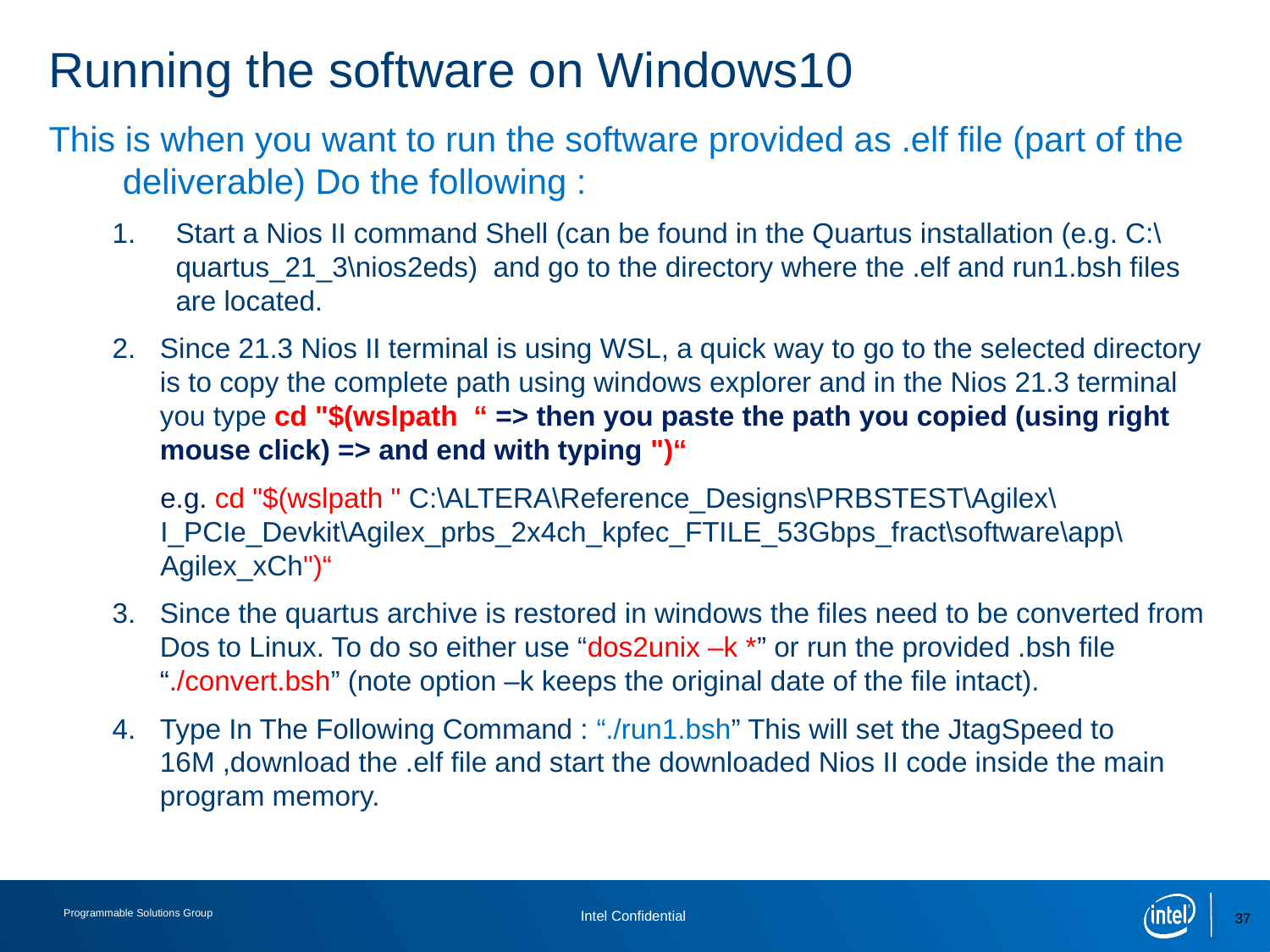

# Running the software on Windows10
This is when you want to run the software provided as .elf file (part of the deliverable) Do the following :
Start a Nios II command Shell (can be found in the Quartus installation (e.g. C:\quartus_21_3\nios2eds)  and go to the directory where the .elf and run1.bsh files are located.
Since 21.3 Nios II terminal is using WSL, a quick way to go to the selected directory is to copy the complete path using windows explorer and in the Nios 21.3 terminal you type cd "$(wslpath  “ => then you paste the path you copied (using right mouse click) => and end with typing ")“
e.g. cd "$(wslpath " C:\ALTERA\Reference_Designs\PRBSTEST\Agilex\I_PCIe_Devkit\Agilex_prbs_2x4ch_kpfec_FTILE_53Gbps_fract\software\app\Agilex_xCh")“
Since the quartus archive is restored in windows the files need to be converted from Dos to Linux. To do so either use “dos2unix –k *” or run the provided .bsh file “./convert.bsh” (note option –k keeps the original date of the file intact).
Type In The Following Command : “./run1.bsh” This will set the JtagSpeed to 16M ,download the .elf file and start the downloaded Nios II code inside the main program memory.

37